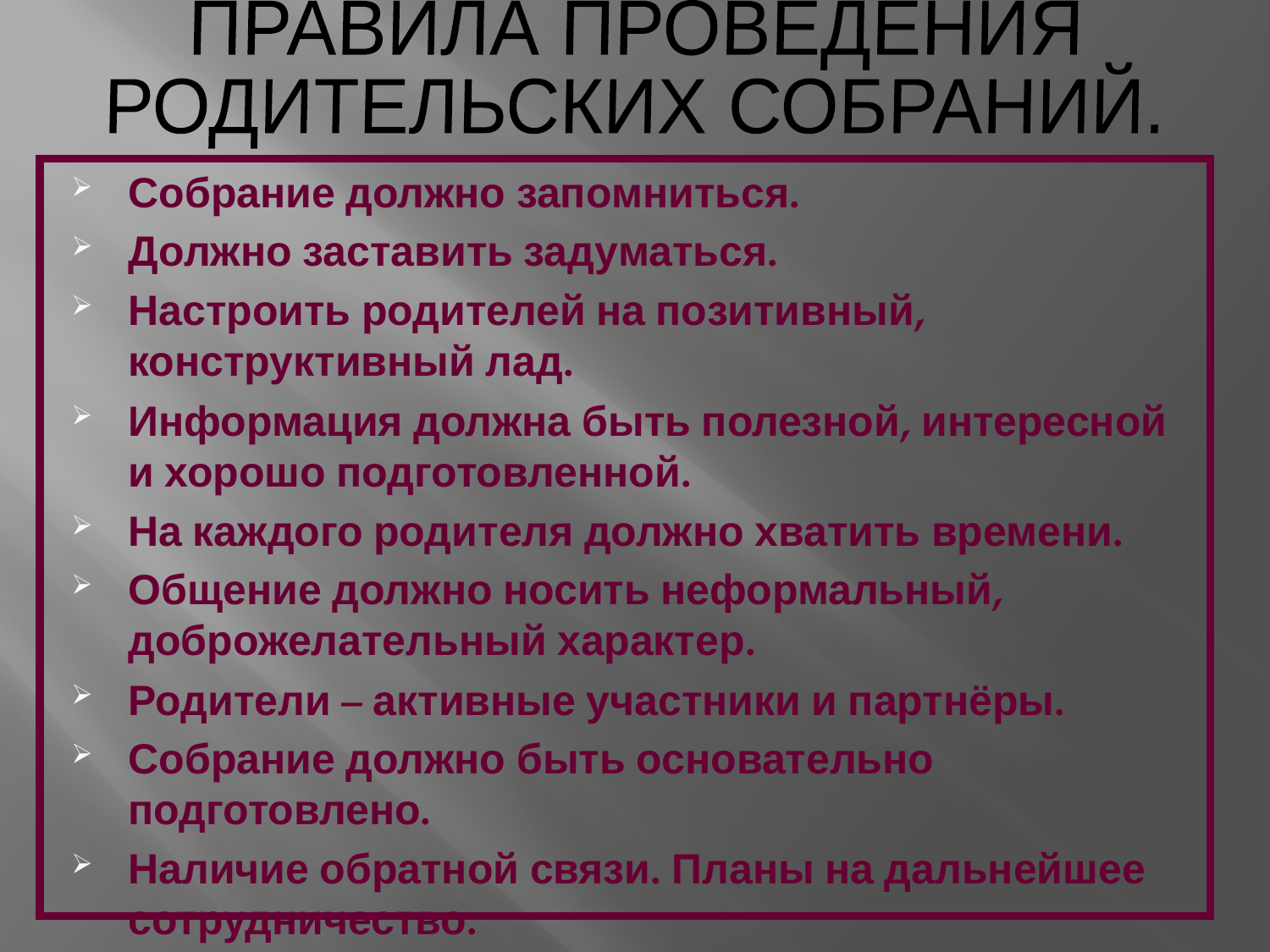

ПРАВИЛА ПРОВЕДЕНИЯ
РОДИТЕЛЬСКИХ СОБРАНИЙ.
Собрание должно запомниться.
Должно заставить задуматься.
Настроить родителей на позитивный, конструктивный лад.
Информация должна быть полезной, интересной и хорошо подготовленной.
На каждого родителя должно хватить времени.
Общение должно носить неформальный, доброжелательный характер.
Родители – активные участники и партнёры.
Собрание должно быть основательно подготовлено.
Наличие обратной связи. Планы на дальнейшее сотрудничество.